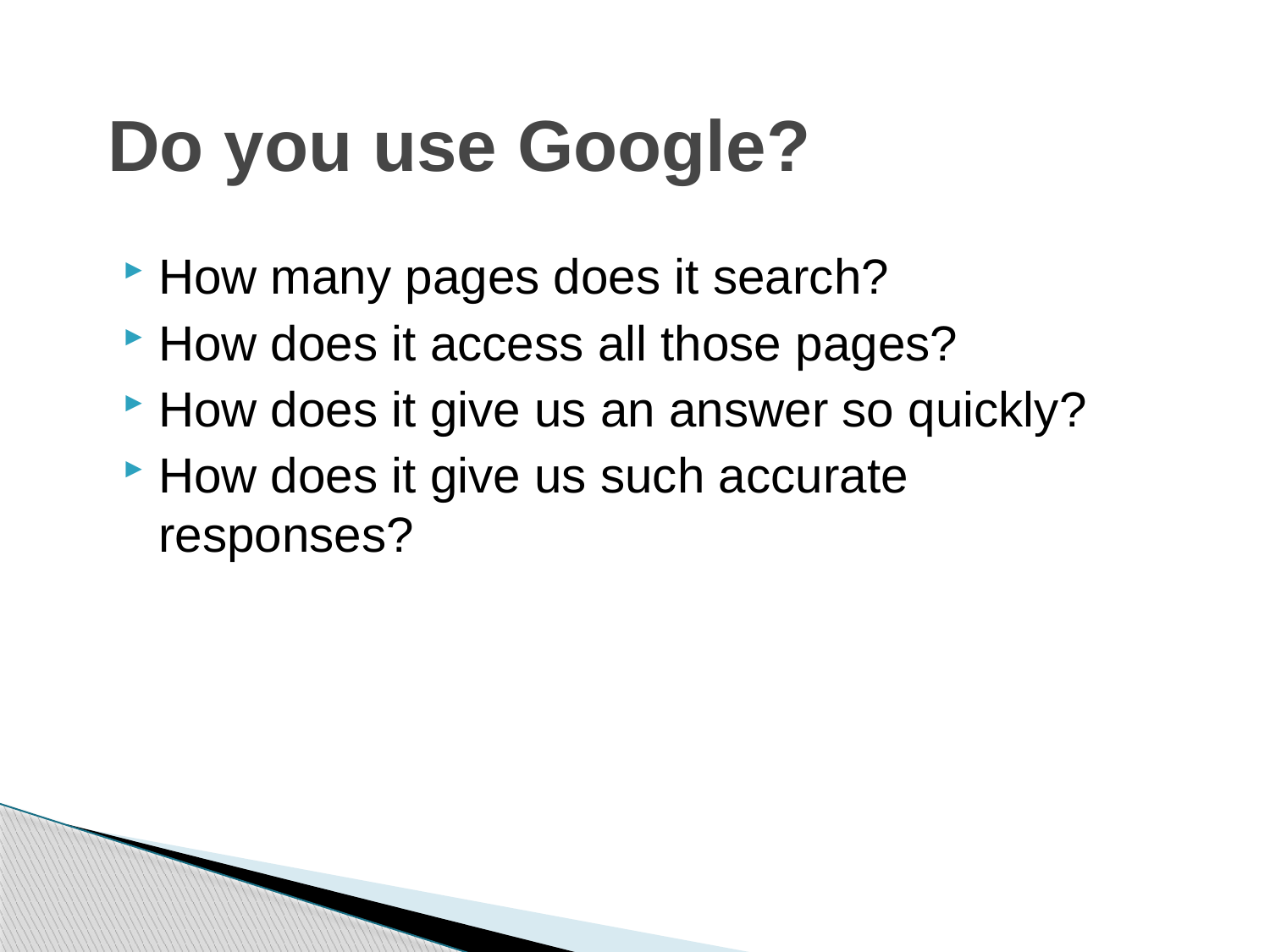

# Do you use Google?
How many pages does it search?
How does it access all those pages?
How does it give us an answer so quickly?
How does it give us such accurate responses?